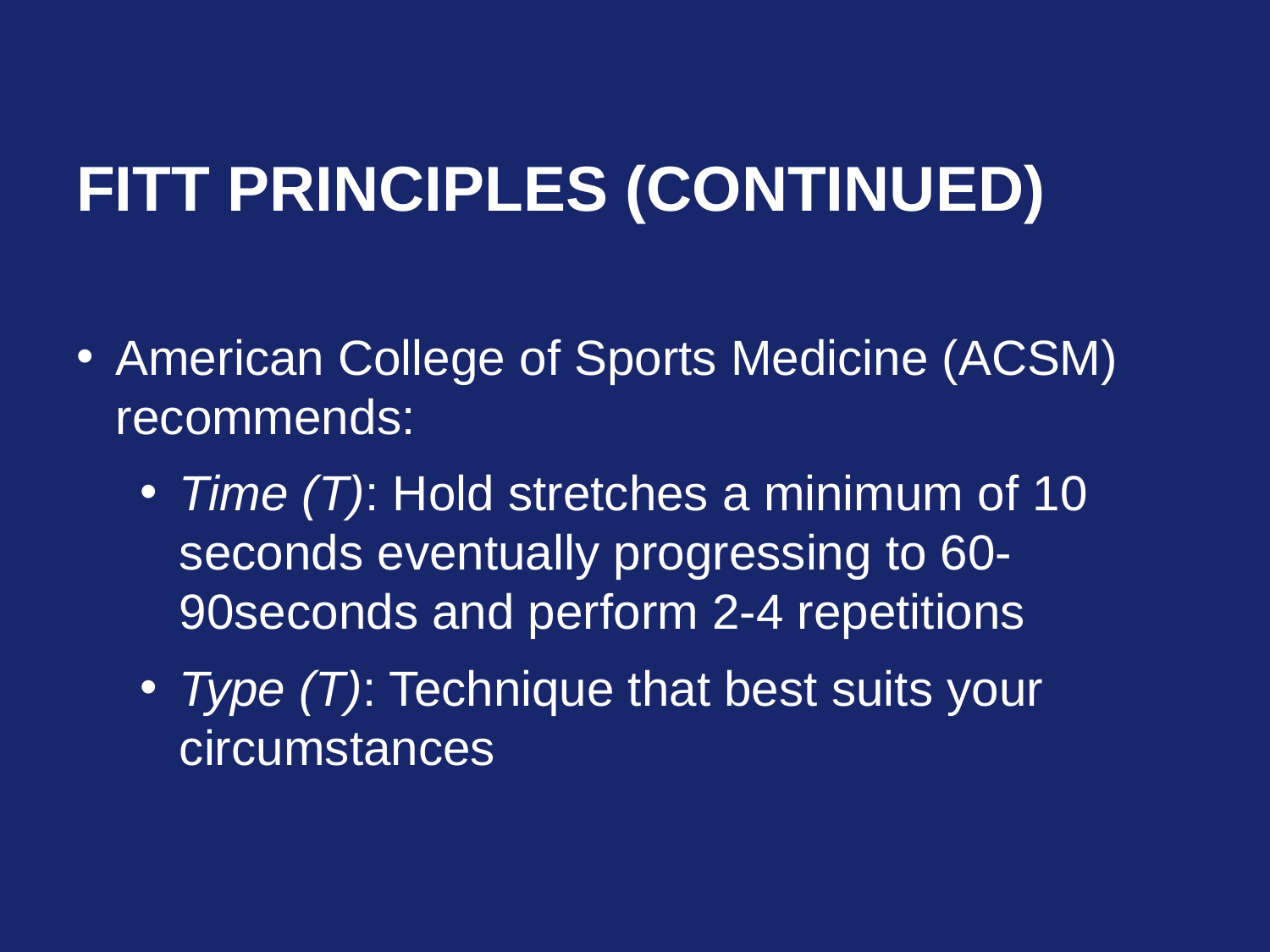

# FITT Principles (continued)
American College of Sports Medicine (ACSM) recommends:
Time (T): Hold stretches a minimum of 10 seconds eventually progressing to 60-90seconds and perform 2-4 repetitions
Type (T): Technique that best suits your circumstances